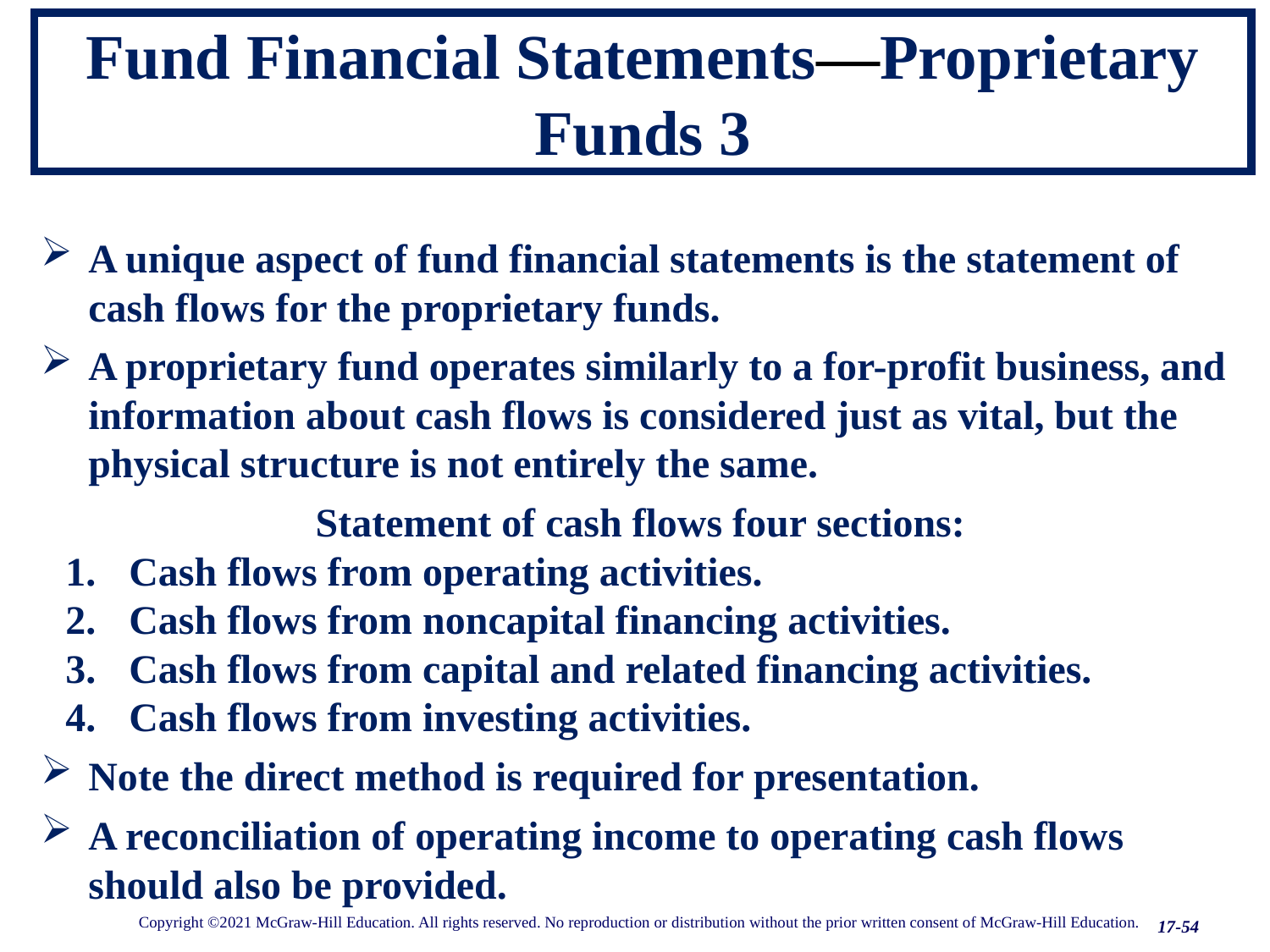

# Fund Financial Statements—Proprietary Funds 3
17-54
A unique aspect of fund financial statements is the statement of cash flows for the proprietary funds.
A proprietary fund operates similarly to a for-profit business, and information about cash flows is considered just as vital, but the physical structure is not entirely the same.
Statement of cash flows four sections:
Cash flows from operating activities.
Cash flows from noncapital financing activities.
Cash flows from capital and related financing activities.
Cash flows from investing activities.
Note the direct method is required for presentation.
A reconciliation of operating income to operating cash flows should also be provided.
17-54
Copyright ©2021 McGraw-Hill Education. All rights reserved. No reproduction or distribution without the prior written consent of McGraw-Hill Education.